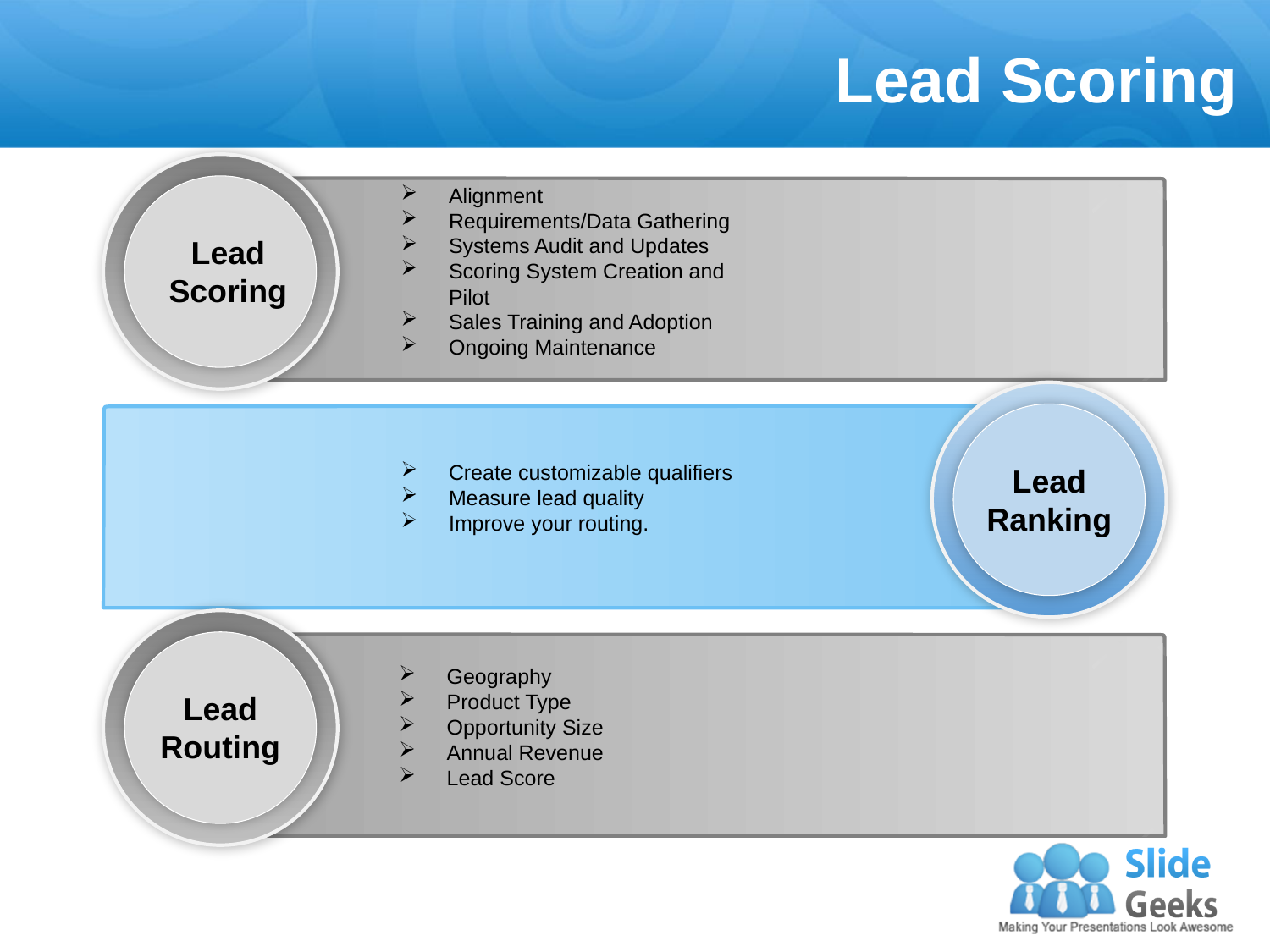

Lead Scoring

Alignment
Requirements/Data Gathering
Systems Audit and Updates
Scoring System Creation and Pilot
Sales Training and Adoption
Ongoing Maintenance
Lead Scoring

Create customizable qualifiers
Measure lead quality
Improve your routing.
Lead Ranking

Geography
Product Type
Opportunity Size
Annual Revenue
Lead Score
Lead Routing